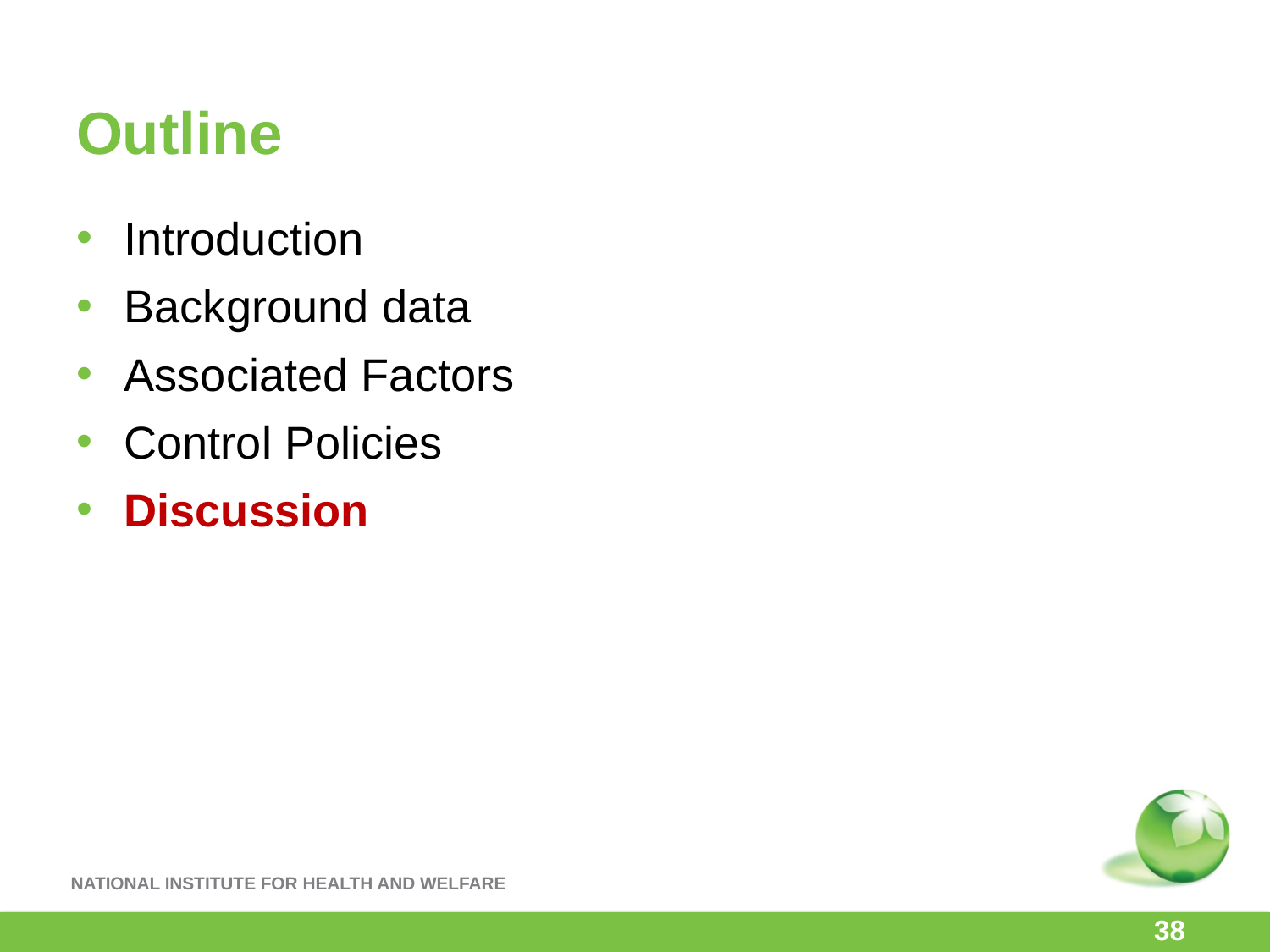

# Outline
Introduction
Background data
Associated Factors
Control Policies
Discussion
38